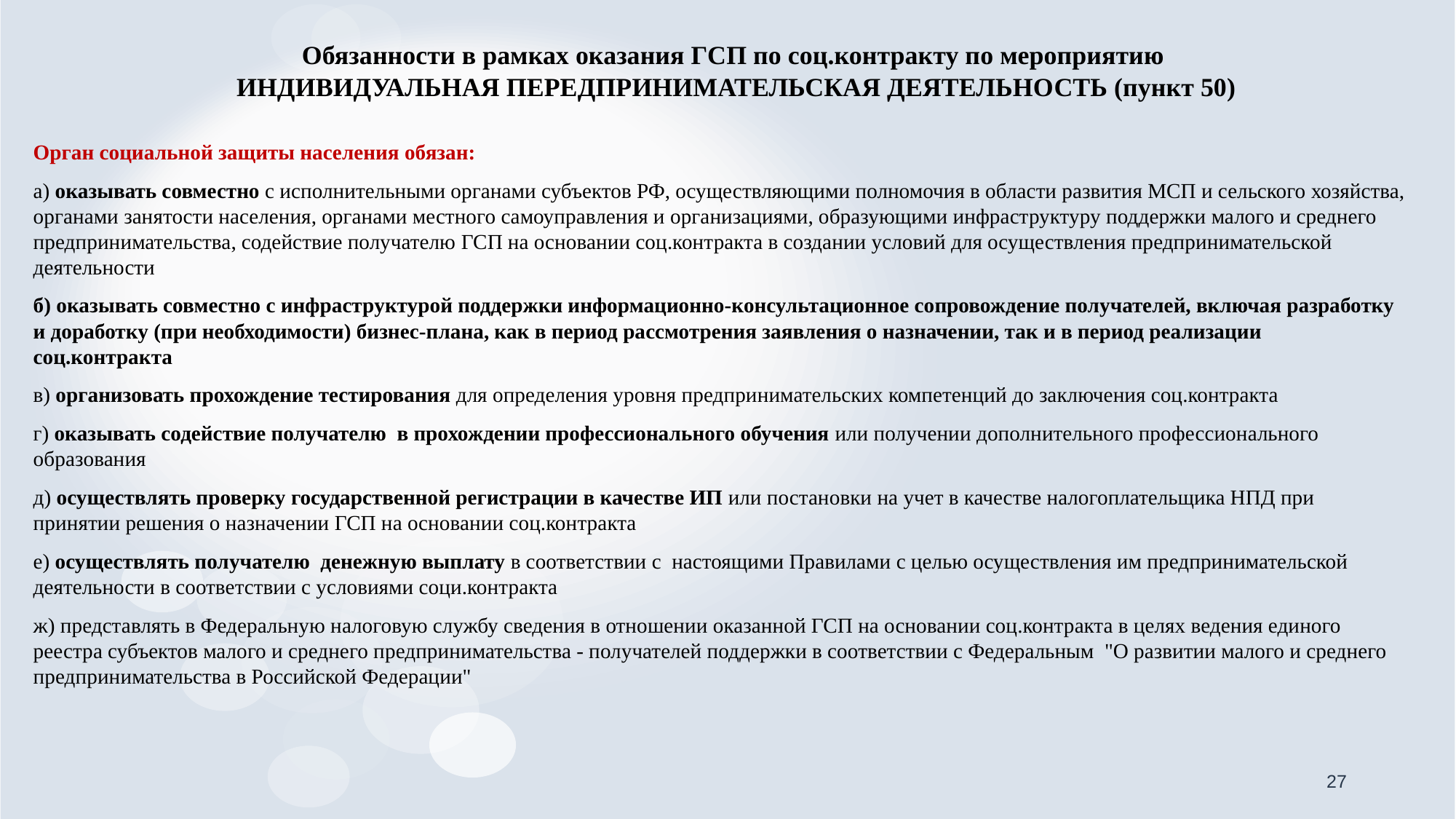

# Обязанности в рамках оказания ГСП по соц.контракту по мероприятию ИНДИВИДУАЛЬНАЯ ПЕРЕДПРИНИМАТЕЛЬСКАЯ ДЕЯТЕЛЬНОСТЬ (пункт 50)
Орган социальной защиты населения обязан:
а) оказывать совместно с исполнительными органами субъектов РФ, осуществляющими полномочия в области развития МСП и сельского хозяйства, органами занятости населения, органами местного самоуправления и организациями, образующими инфраструктуру поддержки малого и среднего предпринимательства, содействие получателю ГСП на основании соц.контракта в создании условий для осуществления предпринимательской деятельности
б) оказывать совместно с инфраструктурой поддержки информационно-консультационное сопровождение получателей, включая разработку и доработку (при необходимости) бизнес-плана, как в период рассмотрения заявления о назначении, так и в период реализации соц.контракта
в) организовать прохождение тестирования для определения уровня предпринимательских компетенций до заключения соц.контракта
г) оказывать содействие получателю  в прохождении профессионального обучения или получении дополнительного профессионального образования
д) осуществлять проверку государственной регистрации в качестве ИП или постановки на учет в качестве налогоплательщика НПД при принятии решения о назначении ГСП на основании соц.контракта
е) осуществлять получателю  денежную выплату в соответствии с  настоящими Правилами с целью осуществления им предпринимательской деятельности в соответствии с условиями соци.контракта
ж) представлять в Федеральную налоговую службу сведения в отношении оказанной ГСП на основании соц.контракта в целях ведения единого реестра субъектов малого и среднего предпринимательства - получателей поддержки в соответствии с Федеральным  "О развитии малого и среднего предпринимательства в Российской Федерации"
27